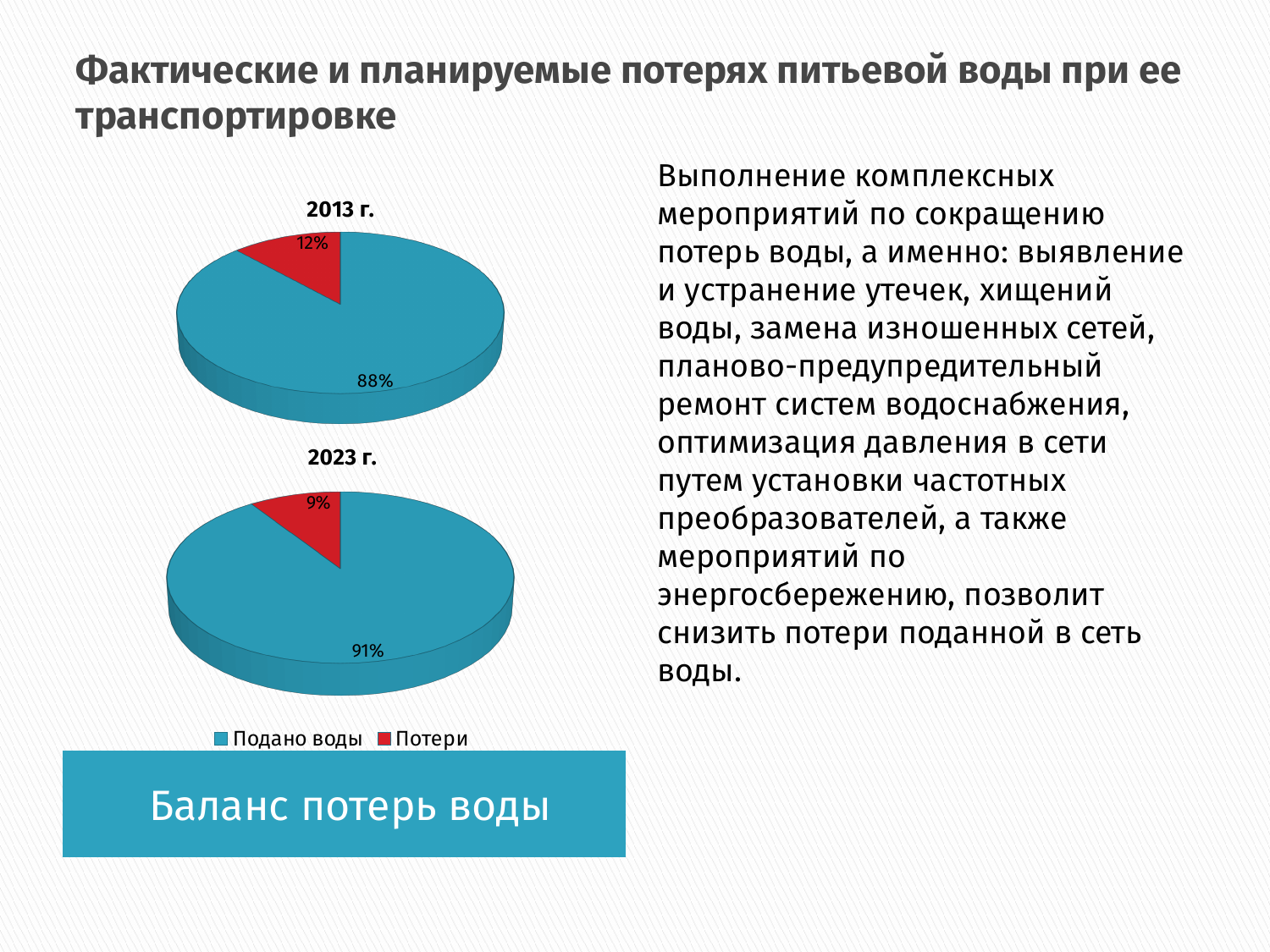

# Фактические и планируемые потерях питьевой воды при ее транспортировке
Выполнение комплексных мероприятий по сокращению потерь воды, а именно: выявление и устранение утечек, хищений воды, замена изношенных сетей, планово-предупредительный ремонт систем водоснабжения, оптимизация давления в сети путем установки частотных преобразователей, а также мероприятий по энергосбережению, позволит снизить потери поданной в сеть воды.

[unsupported chart]

[unsupported chart]

Баланс потерь воды